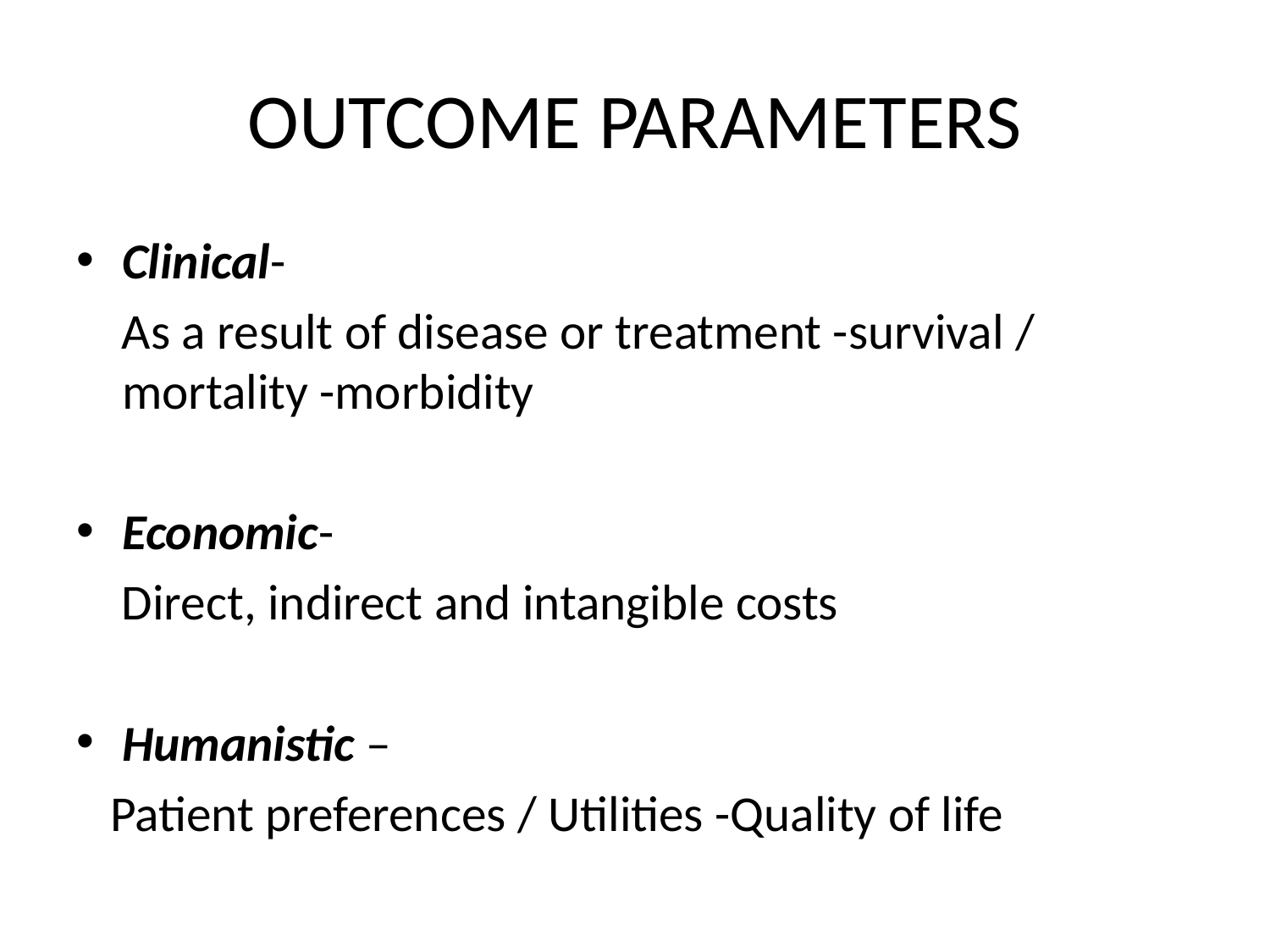

# OUTCOME PARAMETERS
Clinical-
    As a result of disease or treatment -survival / mortality -morbidity

Economic-
    Direct, indirect and intangible costs

Humanistic –
   Patient preferences / Utilities -Quality of life